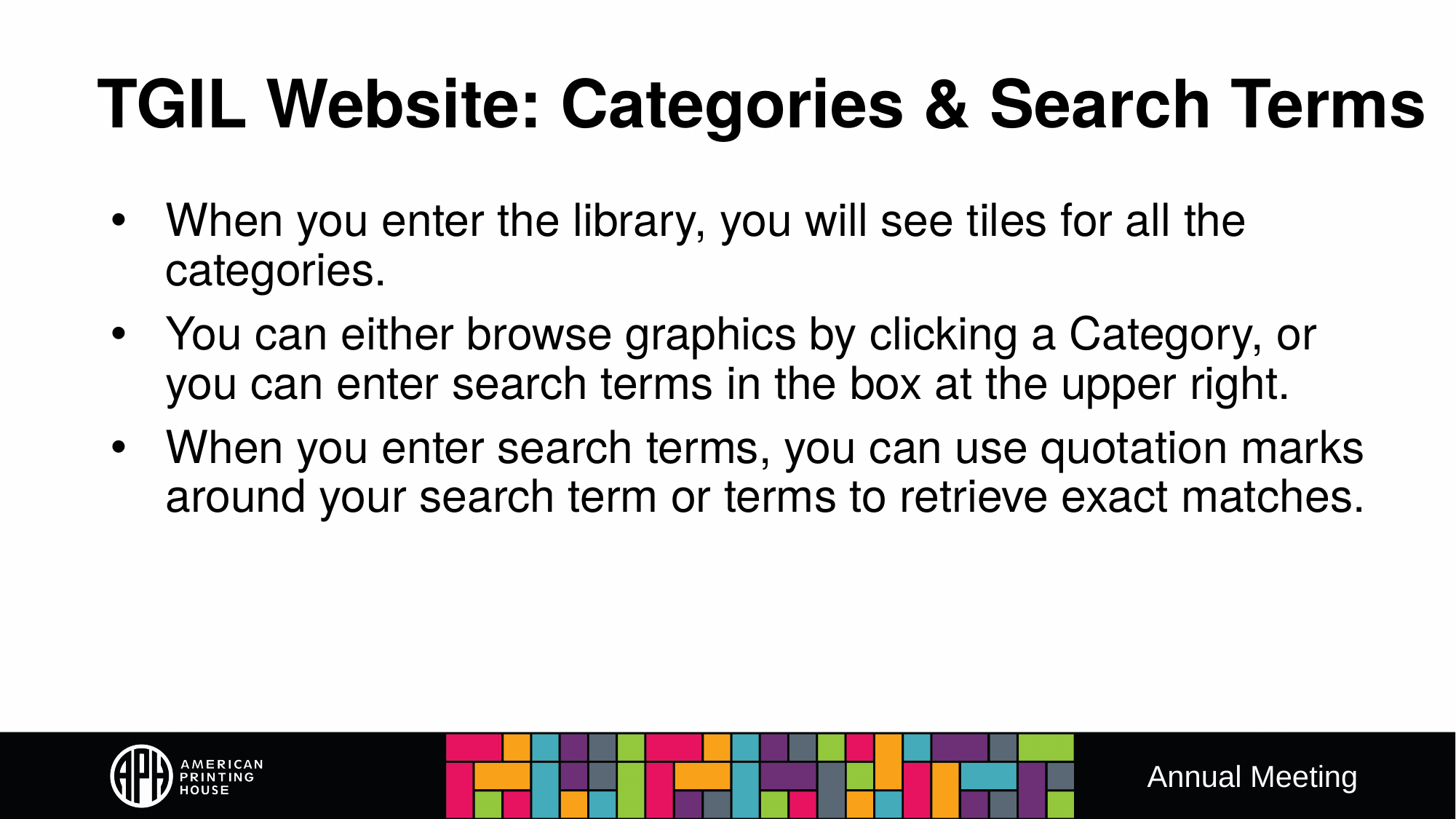

# TGIL Website: Categories & Search Terms
When you enter the library, you will see tiles for all the categories.
You can either browse graphics by clicking a Category, or you can enter search terms in the box at the upper right.
When you enter search terms, you can use quotation marks around your search term or terms to retrieve exact matches.